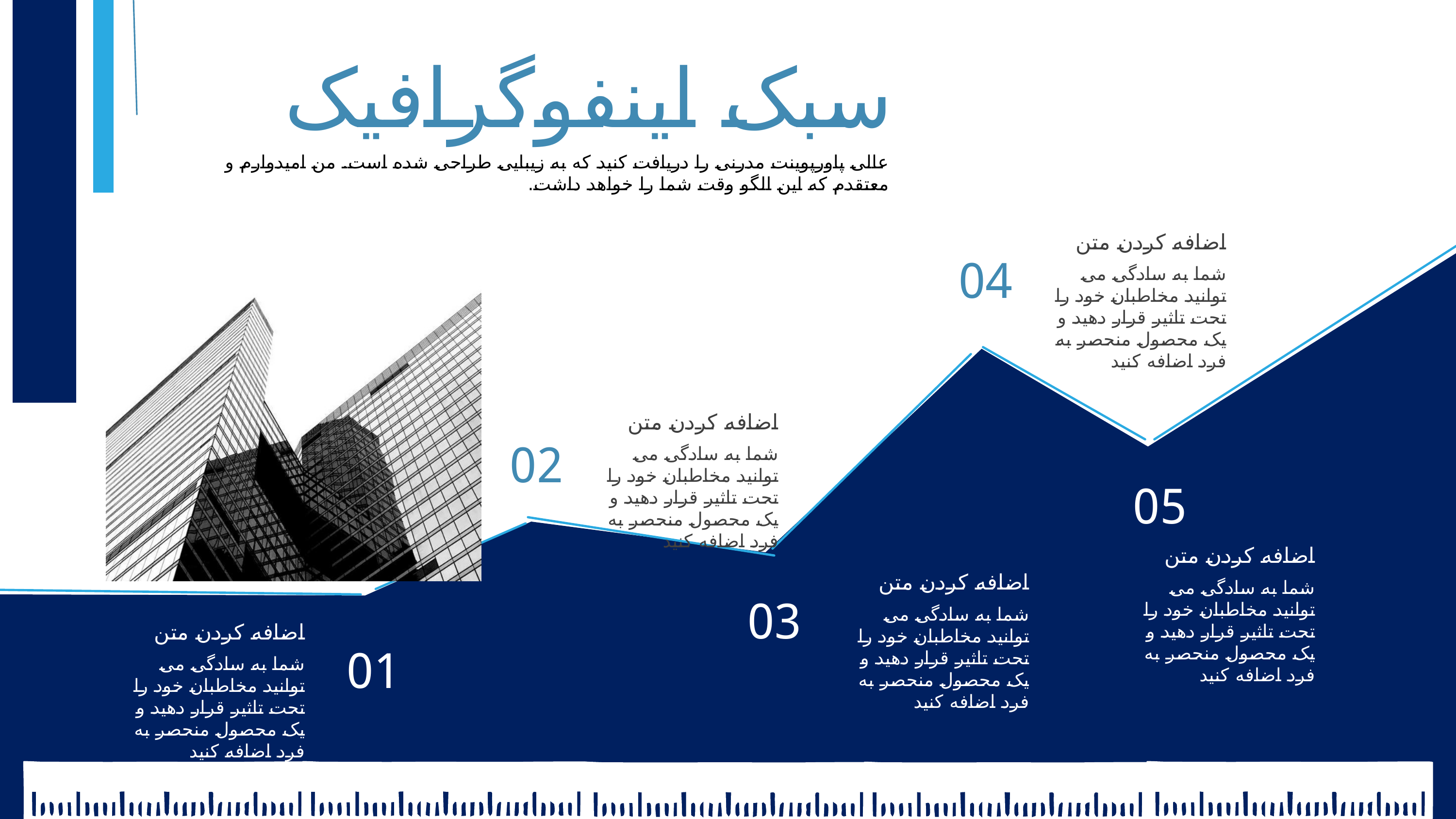

سبک اینفوگرافیک

عالی پاورپوینت مدرنی را دریافت کنید که به زیبایی طراحی شده است. من امیدوارم و معتقدم که این الگو وقت شما را خواهد داشت.

اضافه کردن متن
04

شما به سادگی می توانید مخاطبان خود را تحت تاثیر قرار دهید و یک محصول منحصر به فرد اضافه کنید

اضافه کردن متن

02
شما به سادگی می توانید مخاطبان خود را تحت تاثیر قرار دهید و یک محصول منحصر به فرد اضافه کنید

05

اضافه کردن متن

اضافه کردن متن
شما به سادگی می توانید مخاطبان خود را تحت تاثیر قرار دهید و یک محصول منحصر به فرد اضافه کنید

03

شما به سادگی می توانید مخاطبان خود را تحت تاثیر قرار دهید و یک محصول منحصر به فرد اضافه کنید
اضافه کردن متن
01
شما به سادگی می توانید مخاطبان خود را تحت تاثیر قرار دهید و یک محصول منحصر به فرد اضافه کنید